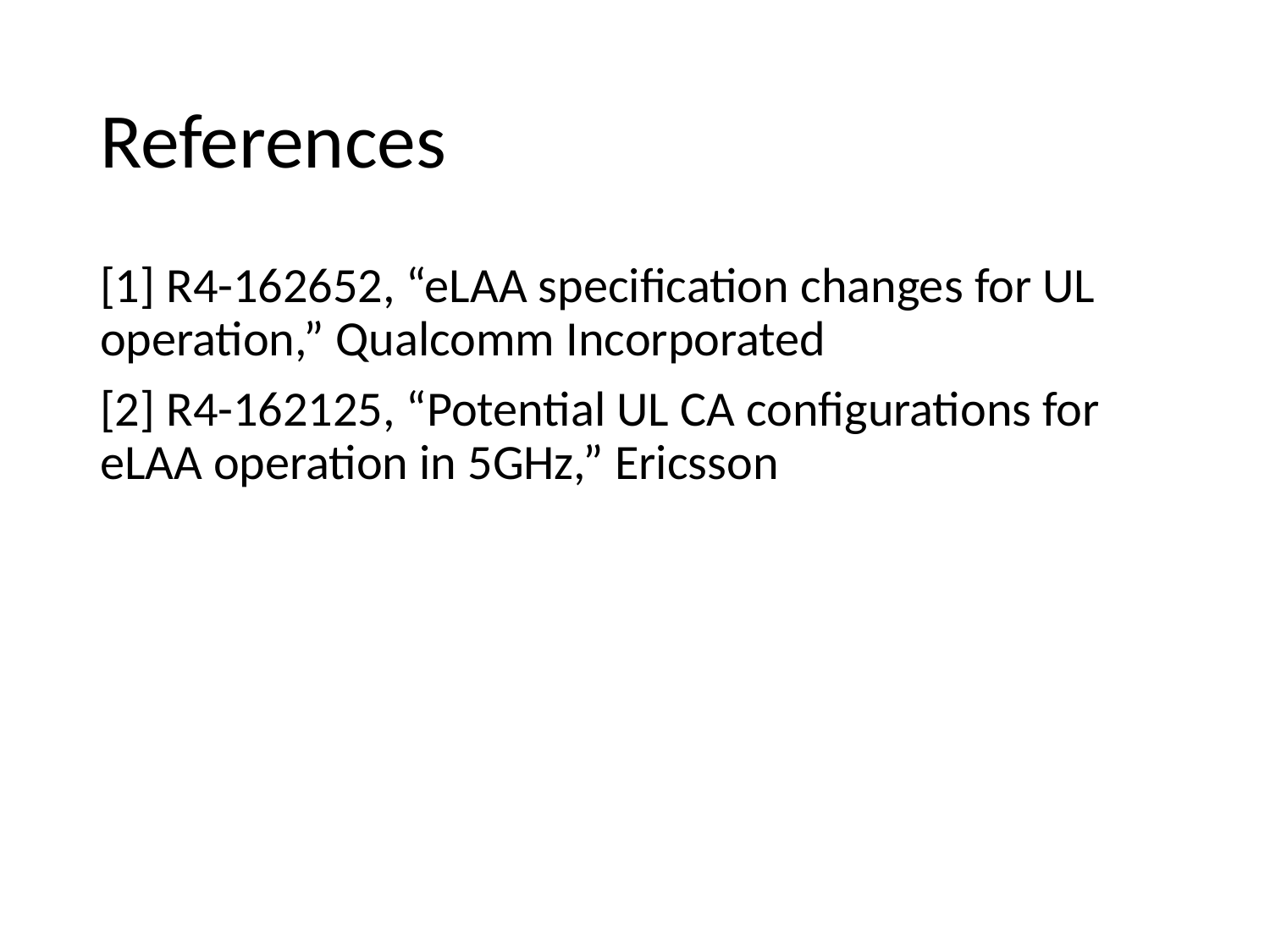

# References
[1] R4-162652, “eLAA specification changes for UL 	operation,” Qualcomm Incorporated
[2] R4-162125, “Potential UL CA configurations for 	eLAA operation in 5GHz,” Ericsson